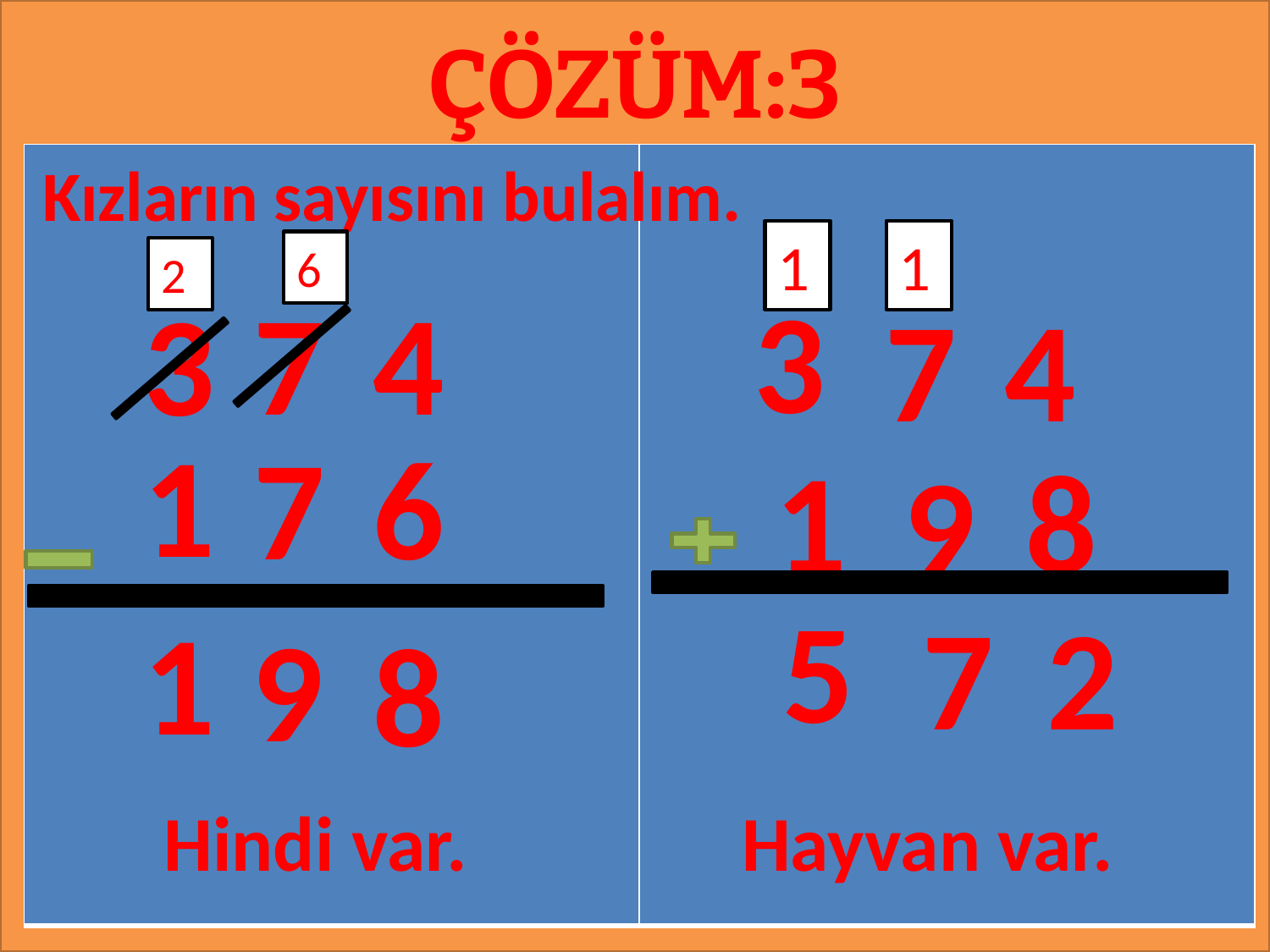

ÇÖZÜM:3
#
Kızların sayısını bulalım.
|  |  |
| --- | --- |
1
1
6
2
3
7
4
3
7
4

1
7
6
8
1
9

5
2
7
1
9
8
Hindi var.
Hayvan var.